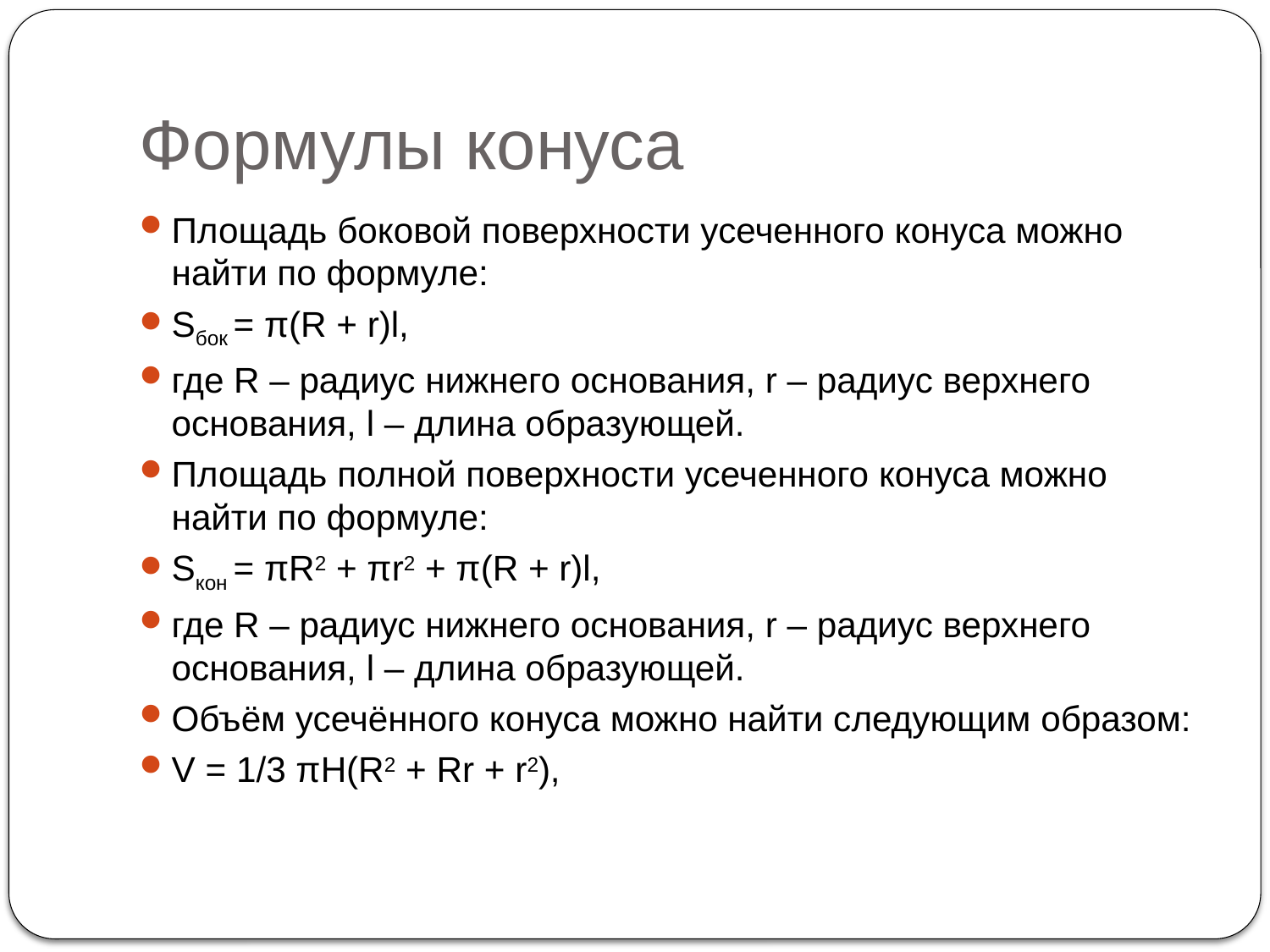

# Формулы конуса
Площадь боковой поверхности усеченного конуса можно найти по формуле:
Sбок = π(R + r)l,
где R – радиус нижнего основания, r – радиус верхнего основания, l – длина образующей.
Площадь полной поверхности усеченного конуса можно найти по формуле:
Sкон = πR2 + πr2 + π(R + r)l,
где R – радиус нижнего основания, r – радиус верхнего основания, l – длина образующей.
Объём усечённого конуса можно найти следующим образом:
V = 1/3 πH(R2 + Rr + r2),